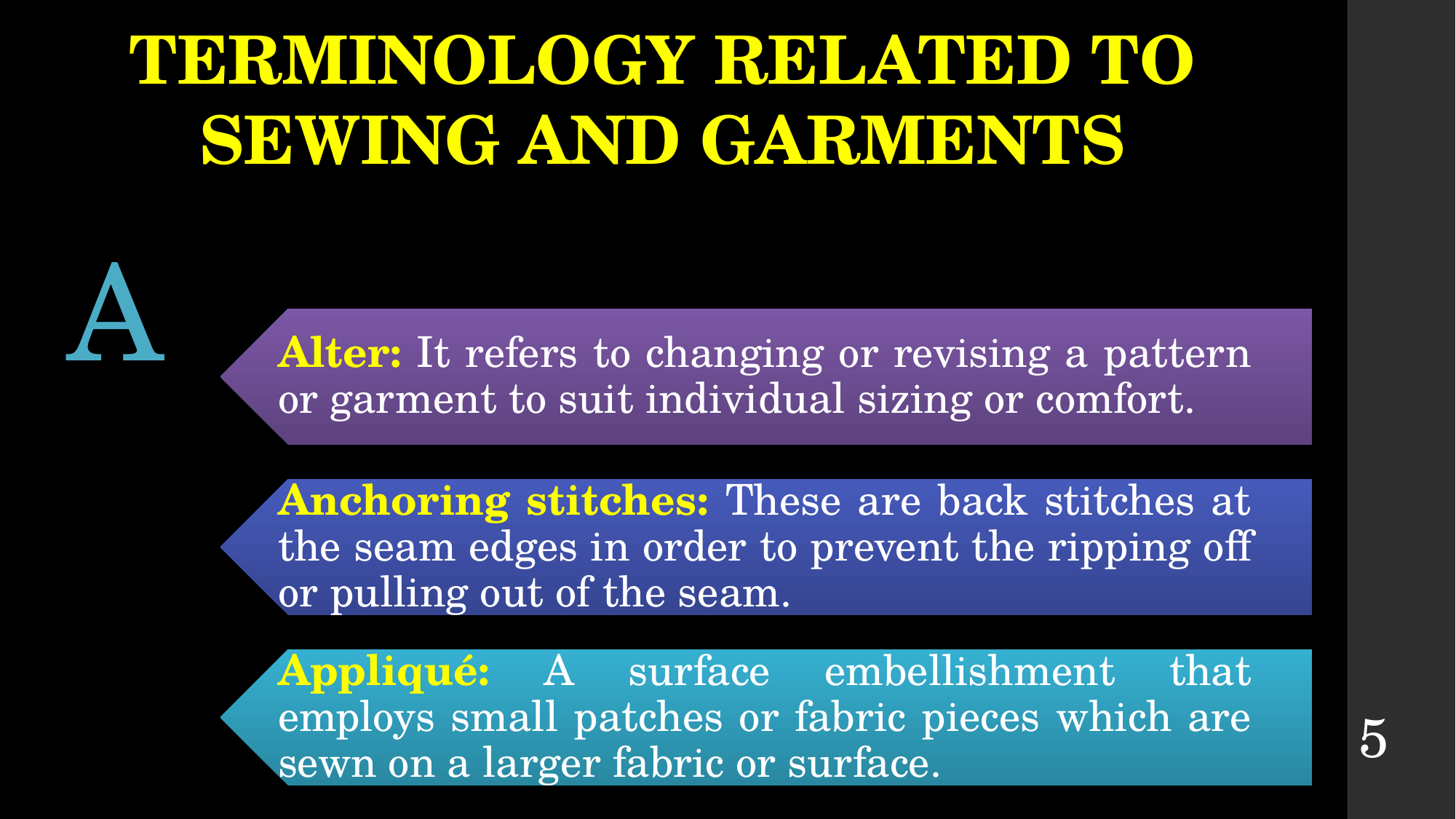

# TERMINOLOGY RELATED TO SEWING AND GARMENTS
A
Alter: It refers to changing or revising a pattern or garment to suit individual sizing or comfort.
Anchoring stitches: These are back stitches at the seam edges in order to prevent the ripping off or pulling out of the seam.
Appliqué: A surface embellishment that employs small patches or fabric pieces which are sewn on a larger fabric or surface.
5